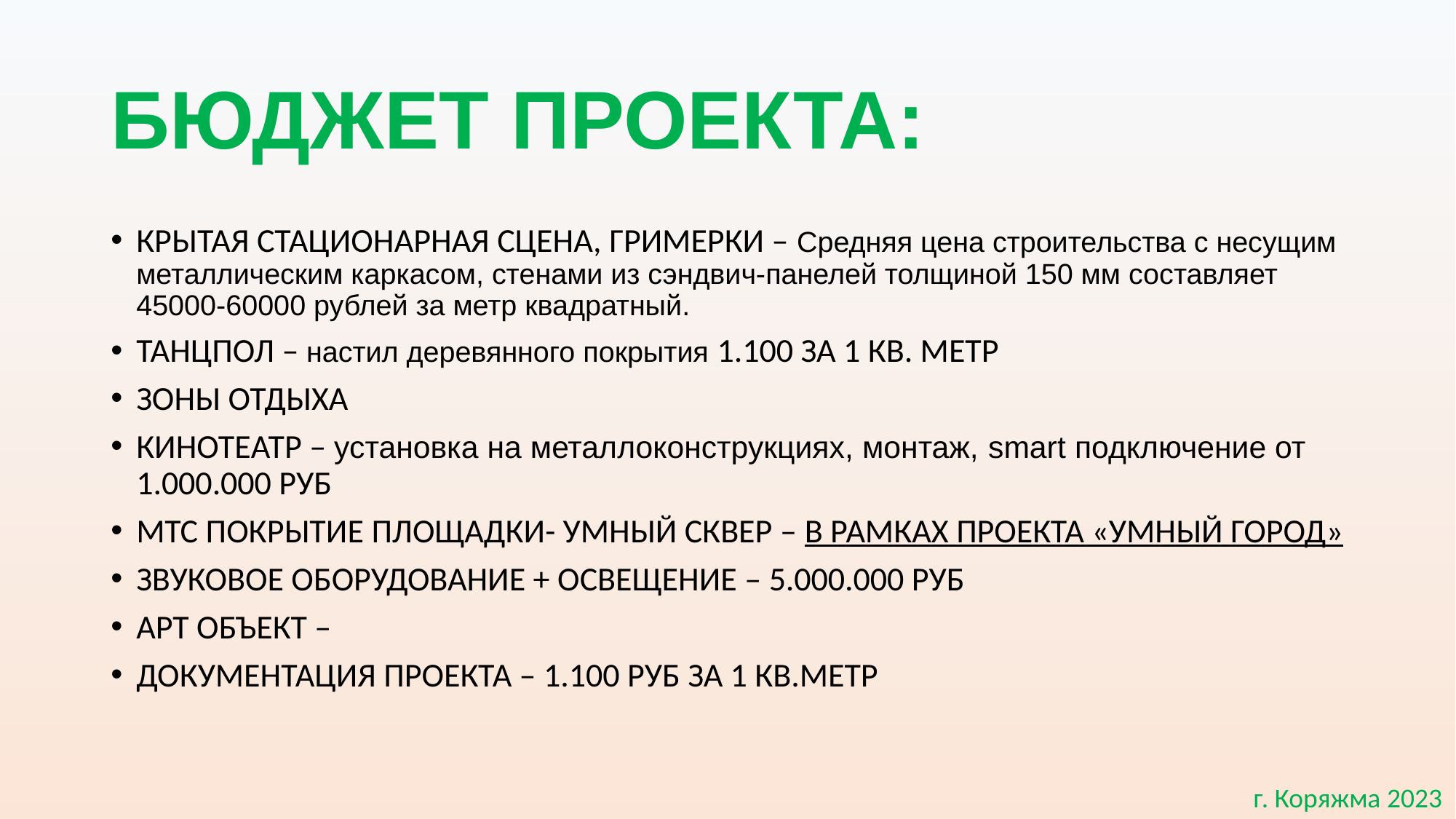

# БЮДЖЕТ ПРОЕКТА:
КРЫТАЯ СТАЦИОНАРНАЯ СЦЕНА, ГРИМЕРКИ – Средняя цена строительства с несущим металлическим каркасом, стенами из сэндвич-панелей толщиной 150 мм составляет 45000-60000 рублей за метр квадратный.
ТАНЦПОЛ – настил деревянного покрытия 1.100 ЗА 1 КВ. МЕТР
ЗОНЫ ОТДЫХА
КИНОТЕАТР – установка на металлоконструкциях, монтаж, smart подключение от 1.000.000 РУБ
МТС ПОКРЫТИЕ ПЛОЩАДКИ- УМНЫЙ СКВЕР – В РАМКАХ ПРОЕКТА «УМНЫЙ ГОРОД»
ЗВУКОВОЕ ОБОРУДОВАНИЕ + ОСВЕЩЕНИЕ – 5.000.000 РУБ
АРТ ОБЪЕКТ –
ДОКУМЕНТАЦИЯ ПРОЕКТА – 1.100 РУБ ЗА 1 КВ.МЕТР
г. Коряжма 2023